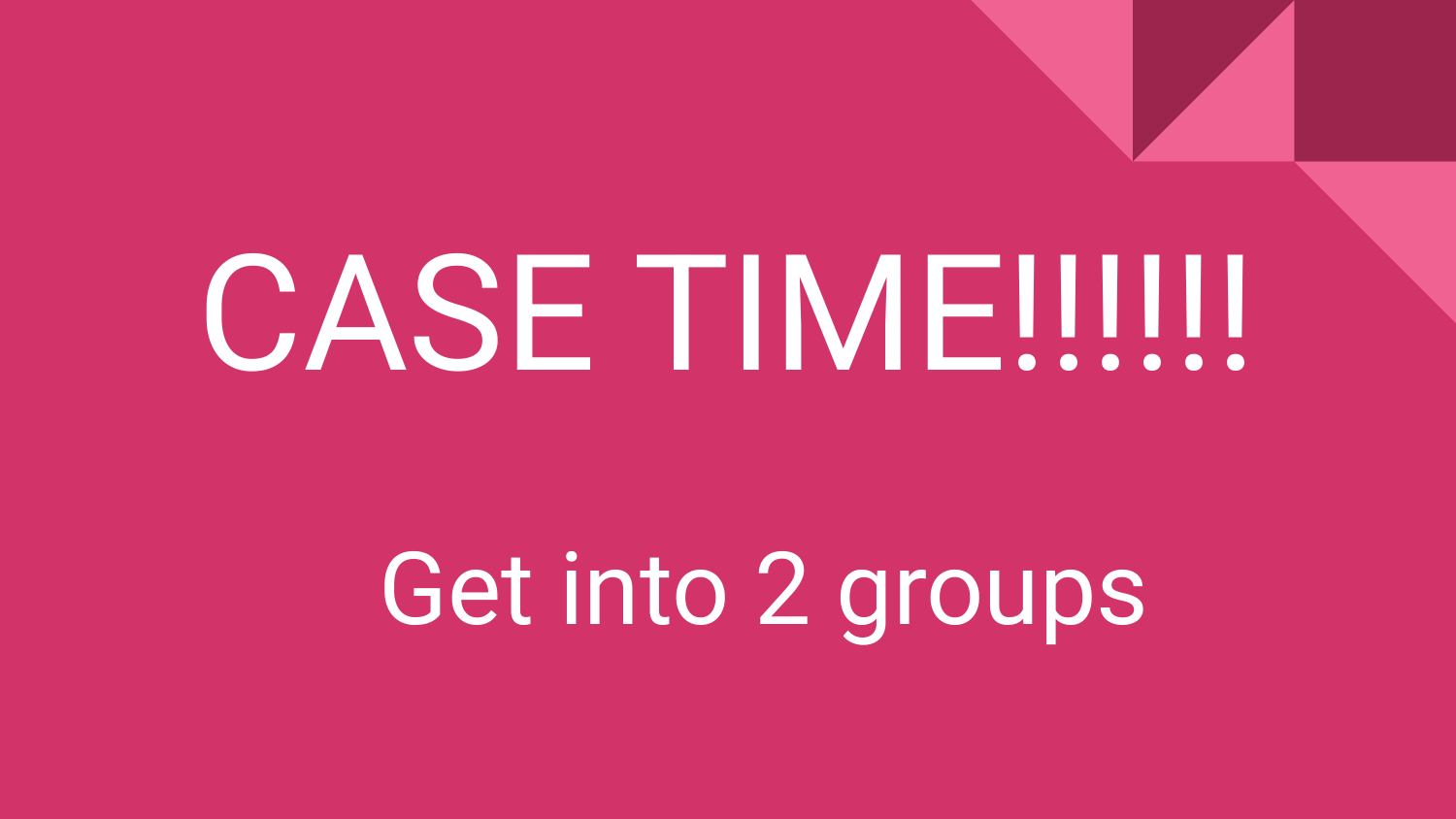

# CASE TIME!!!!!!

Get into 2 groups